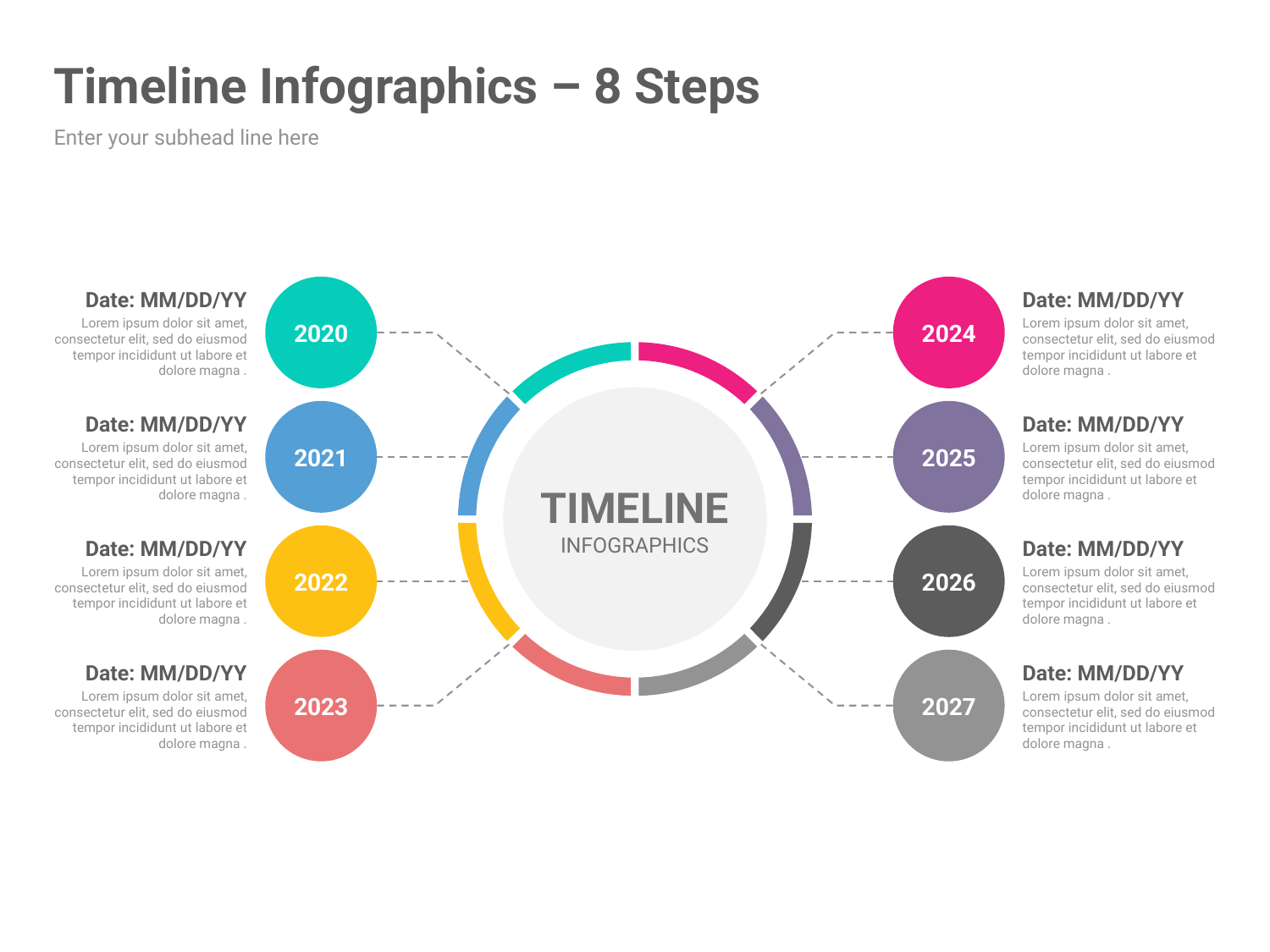

# Timeline Infographics – 8 Steps
Enter your subhead line here
2020
2024
Date: MM/DD/YY
Lorem ipsum dolor sit amet, consectetur elit, sed do eiusmod tempor incididunt ut labore et dolore magna .
Date: MM/DD/YY
Lorem ipsum dolor sit amet, consectetur elit, sed do eiusmod tempor incididunt ut labore et dolore magna .

2025
2021
Date: MM/DD/YY
Lorem ipsum dolor sit amet, consectetur elit, sed do eiusmod tempor incididunt ut labore et dolore magna .
Date: MM/DD/YY
Lorem ipsum dolor sit amet, consectetur elit, sed do eiusmod tempor incididunt ut labore et dolore magna .
TIMELINE INFOGRAPHICS
2022
2026
Date: MM/DD/YY
Lorem ipsum dolor sit amet, consectetur elit, sed do eiusmod tempor incididunt ut labore et dolore magna .
Date: MM/DD/YY
Lorem ipsum dolor sit amet, consectetur elit, sed do eiusmod tempor incididunt ut labore et dolore magna .
2023
2027
Date: MM/DD/YY
Lorem ipsum dolor sit amet, consectetur elit, sed do eiusmod tempor incididunt ut labore et dolore magna .
Date: MM/DD/YY
Lorem ipsum dolor sit amet, consectetur elit, sed do eiusmod tempor incididunt ut labore et dolore magna .